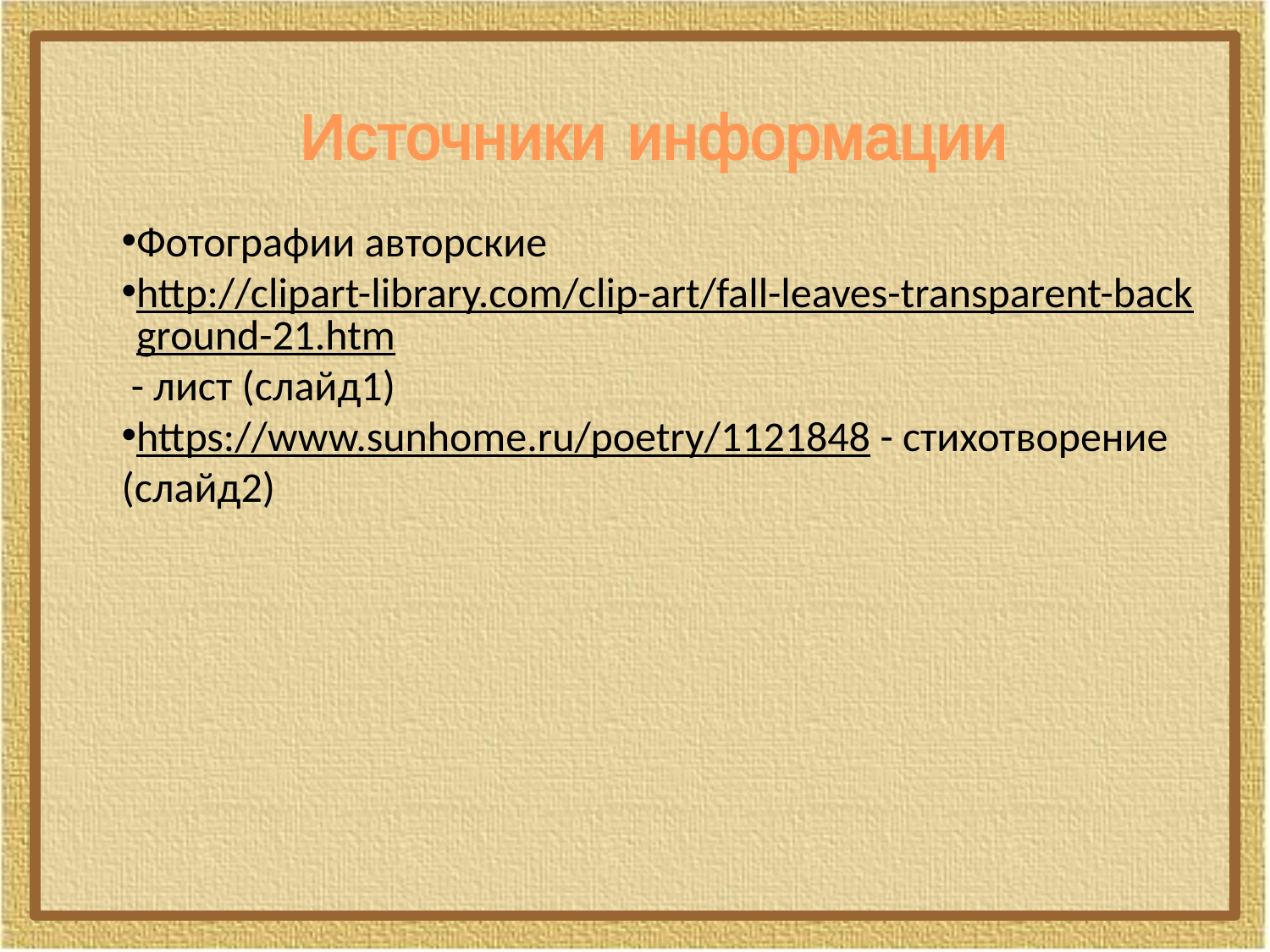

Источники информации
Фотографии авторские
http://clipart-library.com/clip-art/fall-leaves-transparent-background-21.htm - лист (слайд1)
https://www.sunhome.ru/poetry/1121848 - стихотворение (слайд2)